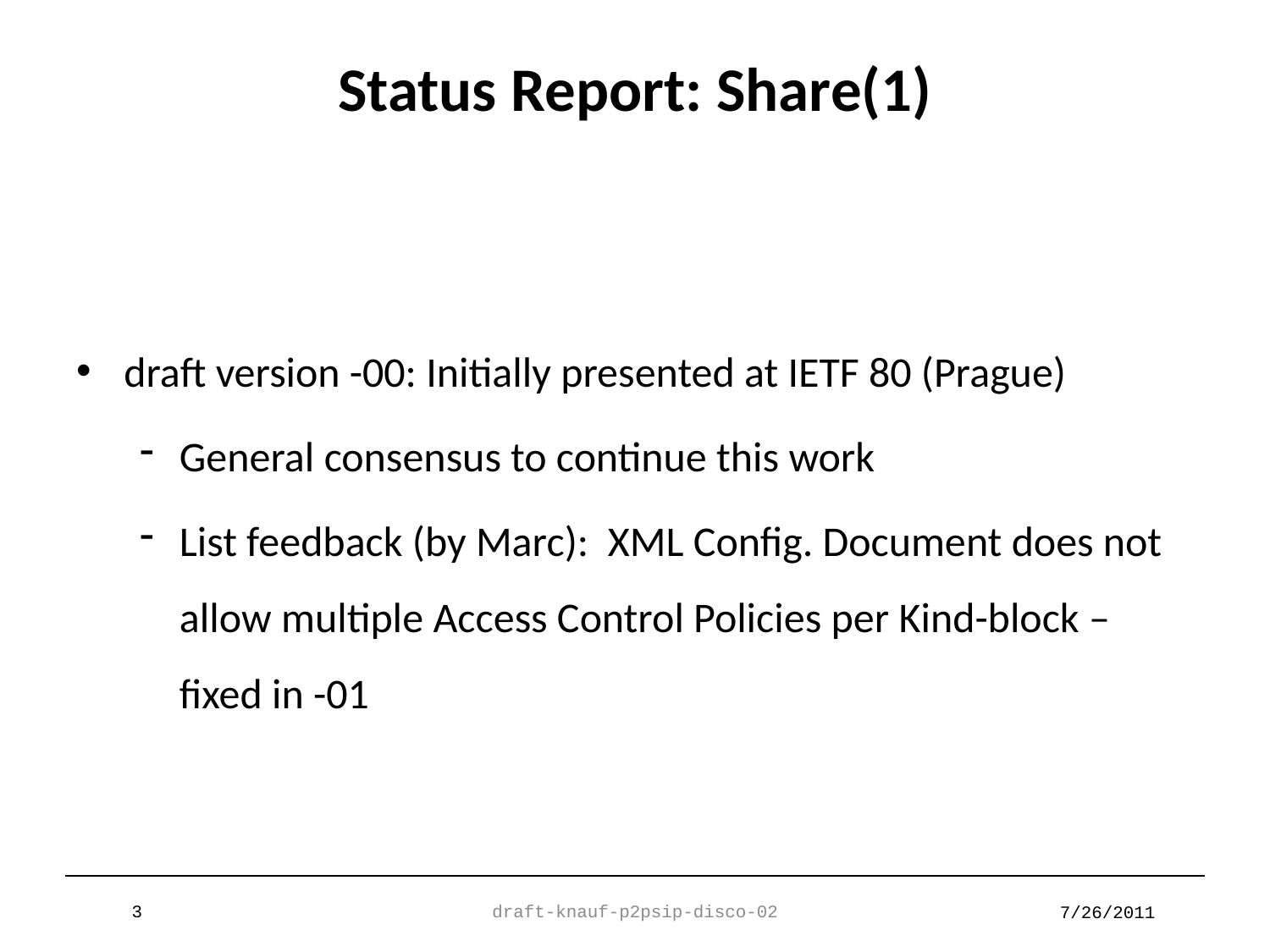

# Status Report: Share(1)
draft version -00: Initially presented at IETF 80 (Prague)
General consensus to continue this work
List feedback (by Marc):  XML Config. Document does not allow multiple Access Control Policies per Kind-block – fixed in -01
3
draft-knauf-p2psip-disco-02
7/26/2011